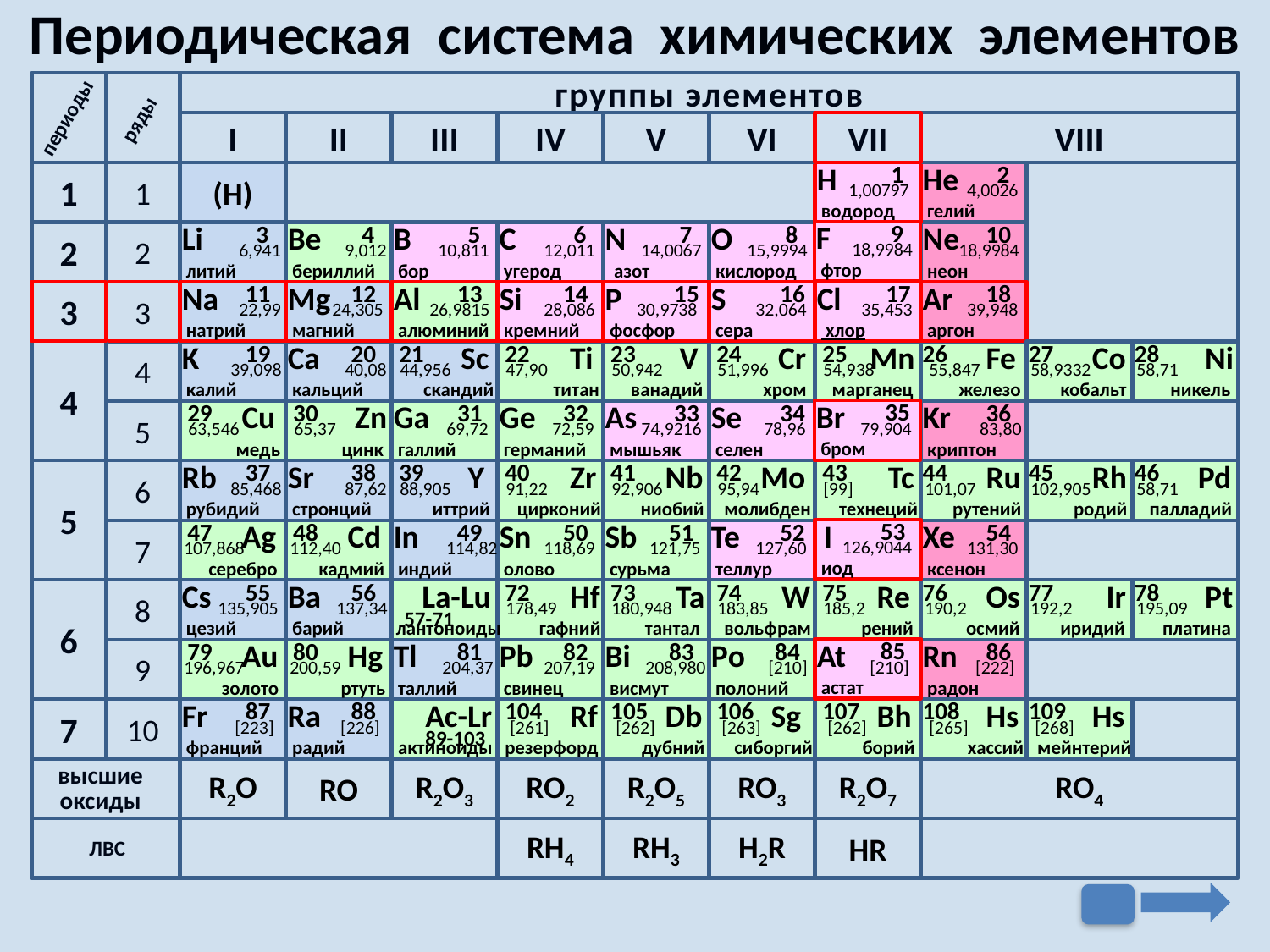

# Периодическая  система  химических  элементов

периоды
ряды
1
1
2
2
3
3
4
4
5
5
6
7
6
8
9
7
10
высшие
оксиды

ЛВС
группы элементов
I
II
III
IV
V
VI
VII
VIII
H
  1

1,00797
 водород
Нe
  2

   4,0026
 гелий
(Н)

F
  9

 18,9984
 фтор
Li
3

      6,941
 литий
Be
4

      9,012
 бериллий
В
  5

   10,811
 бор
С
  6

   12,011
 угерод
N
  7

 14,0067
  азот
О
  8

 15,9994
 кислород
Ne
10

 18,9984
 неон
Na
11

      22,99
 натрий
Mg
12

   24,305
 магний
Al
  13

 26,9815
 алюминий
Si
  14

   28,086
 кремний
Р
 15

30,9738
 фосфор
S
 16

   32,064
 сера
Сl
 17

   35,453
  хлор
Ar
18

   39,948
 аргон
K
19

    39,098
 калий
Ca
20

      40,08
 кальций
 21
  Sc

    44,956
  скандий
 22
 Ti

    47,90
     титан
 23
   V

    50,942
 ванадий
 24
  Cr

    51,996
       хром
 25
   Mn

    54,938
 марганец
26
Fe

    55,847
 железо
27
Со

   58,9332
кобальт
28
 Ni

   58,71
 никель
Br
 35

   79,904
 бром
 29
 Cu

    63,546
     медь
 30
  Zn

    65,37
     цинк
Ga
  31

     69,72
 галлий
Gе
  32

     72,59
 германий
As
 33

 74,9216
 мышьяк
Se
 34

     78,96
 селен
Kr
36

      83,80
 криптон

Rb
37

    85,468
 рубидий
Sr
38

      87,62
 стронций
 39
   Y

    88,905
    иттрий
 40
 Zr

    91,22
    цирконий
 41
 Nb

    92,906
        ниобий
 42
 Мо

    95,94
   молибден
 43
    Тс

    [99]
     технеций
44
Ru

   101,07
  рутений
45
Rh

   102,905
   родий
46
Pd

   58,71
 палладий
 I
53

 126,9044
 иод
 47
 Ag

   107,868
      серебро
 48
 Cd

   112,40
       кадмий
In
49

     114,82
 индий
Sn
  50

   118,69
 олово
Sb
  51

   121,75
 cурьма
Те
 52

   127,60
 теллур
Хе
54

   131,30
 ксенон

Cs
55

 135,905
 цезий
Ва
56

    137,34
 барий
 La-Lu

   лантоноиды

57-71
 72
 Hf

    178,49
         гафний
 73
 Ta

    180,948
         тантал
 74
 W

    183,85
   вольфрам
 75
 Re

    185,2
          рений
76
Os

   190,2
     осмий
77
  Ir

   192,2
иридий
78
 Pt

   195,09
    платина
At
85

     [210]
 астат
 79
 Au

   196,967
         золото
 80
 Hg

   200,59
            ртуть
Tl
81

    204,37
 таллий
Pb
  82

   207,19
 свинец
Bi
  83

  208,980
 висмут
Pо
  84

      [210]
 полоний
Rn
86

     [222]
 радон

Fr
87

     [223]
 франций
Ra
88

     [226]
 радий
Ac-Lr

89-103

 актиноиды
 104
 Rf

     [261]
      резерфорд
 105
 Db

     [262]
             дубний
 106
 Sg

     [263]
          сиборгий
 107
 Bh

     [262]
               борий
108
Hs

    [265]
   хассий
109
Hs

    [268]
  мейнтерий

R2O
RO
R2O3
RO2
R2O5
RO3
R2O7
RO4

RH4
RH3
H2R
HR